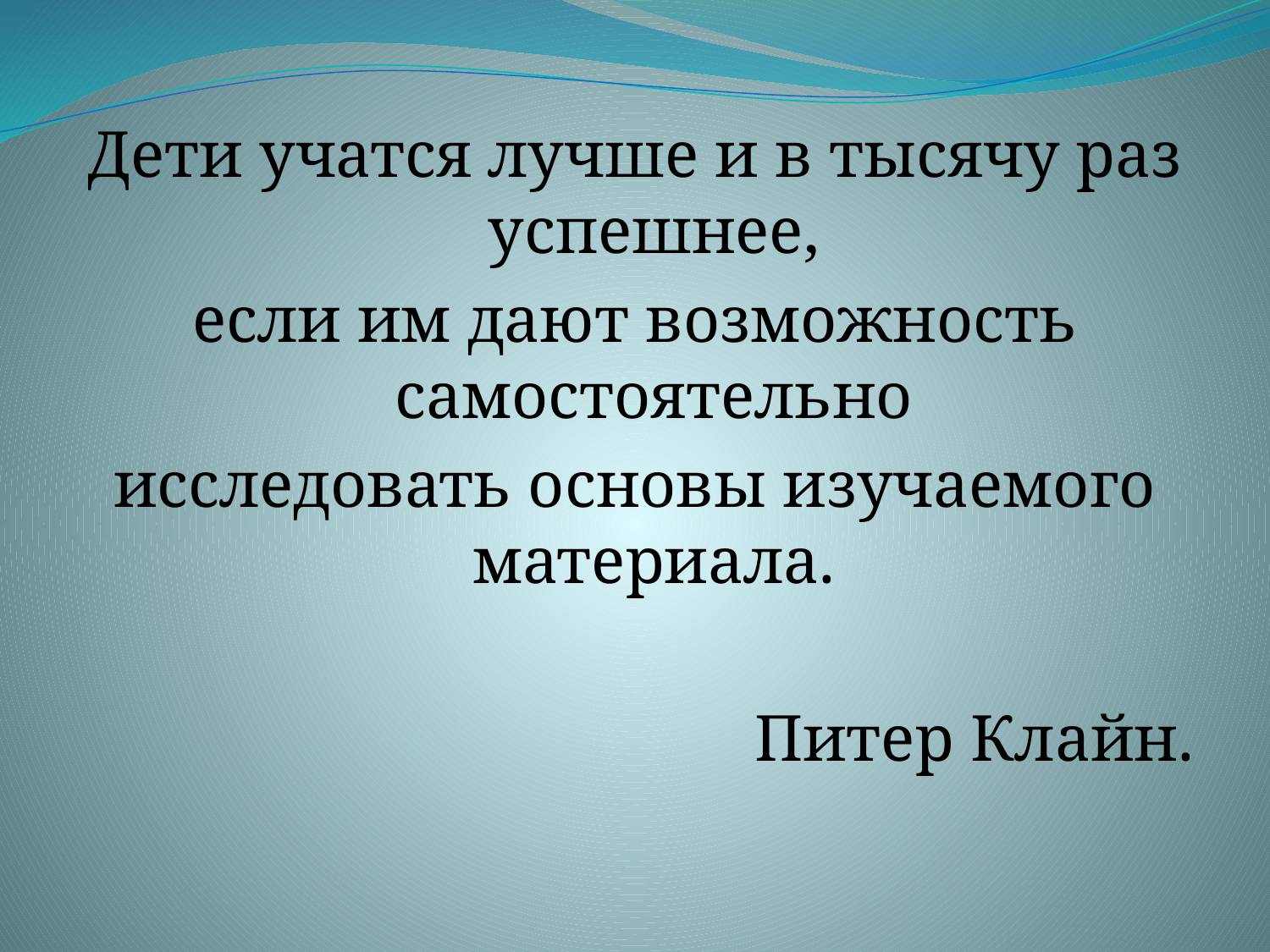

Дети учатся лучше и в тысячу раз успешнее,
если им дают возможность самостоятельно
исследовать основы изучаемого материала.

Питер Клайн.

#